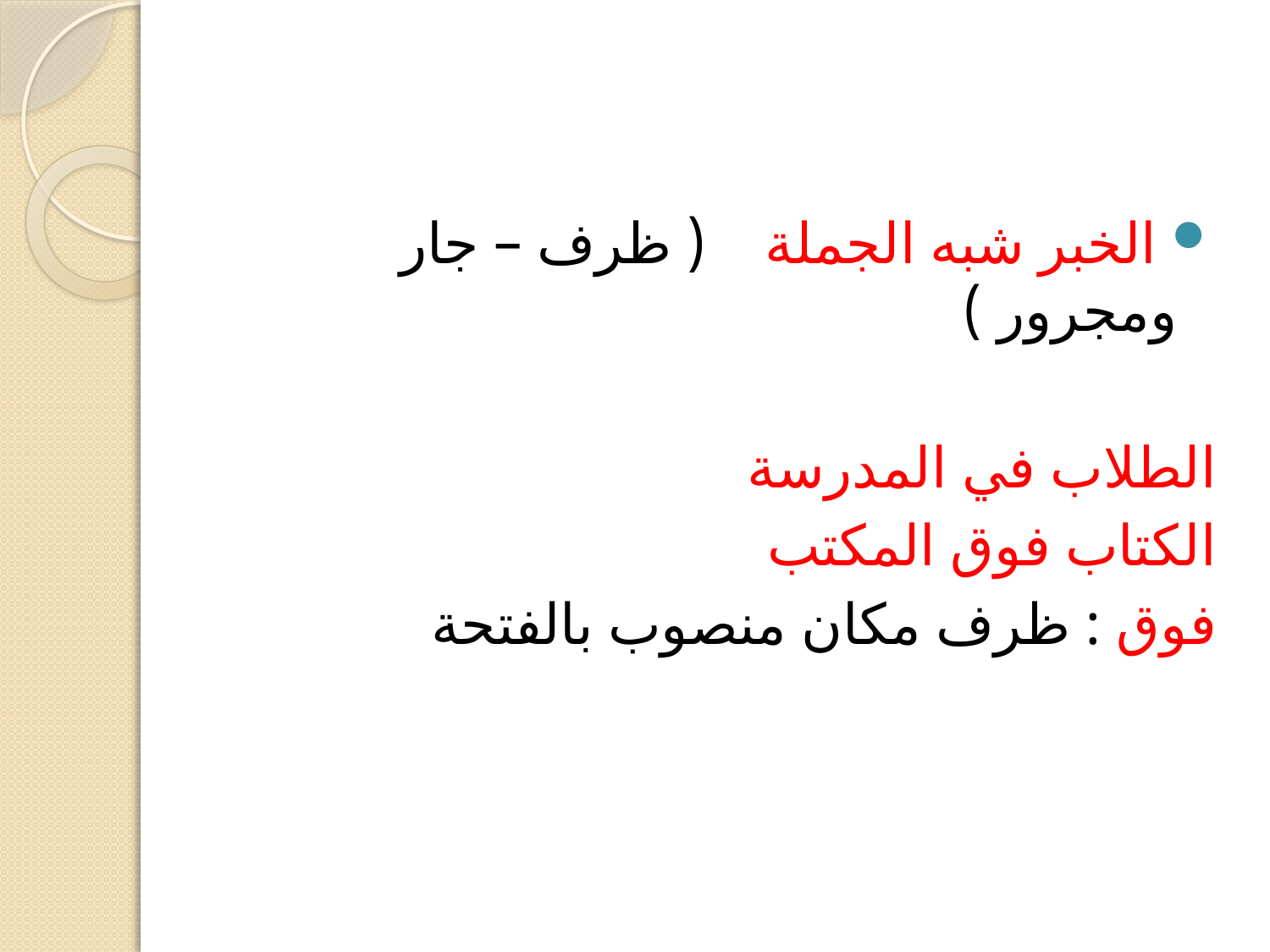

الخبر شبه الجملة    ( ظرف – جار ومجرور )

الطلاب في المدرسة
الكتاب فوق المكتب
فوق : ظرف مكان منصوب بالفتحة